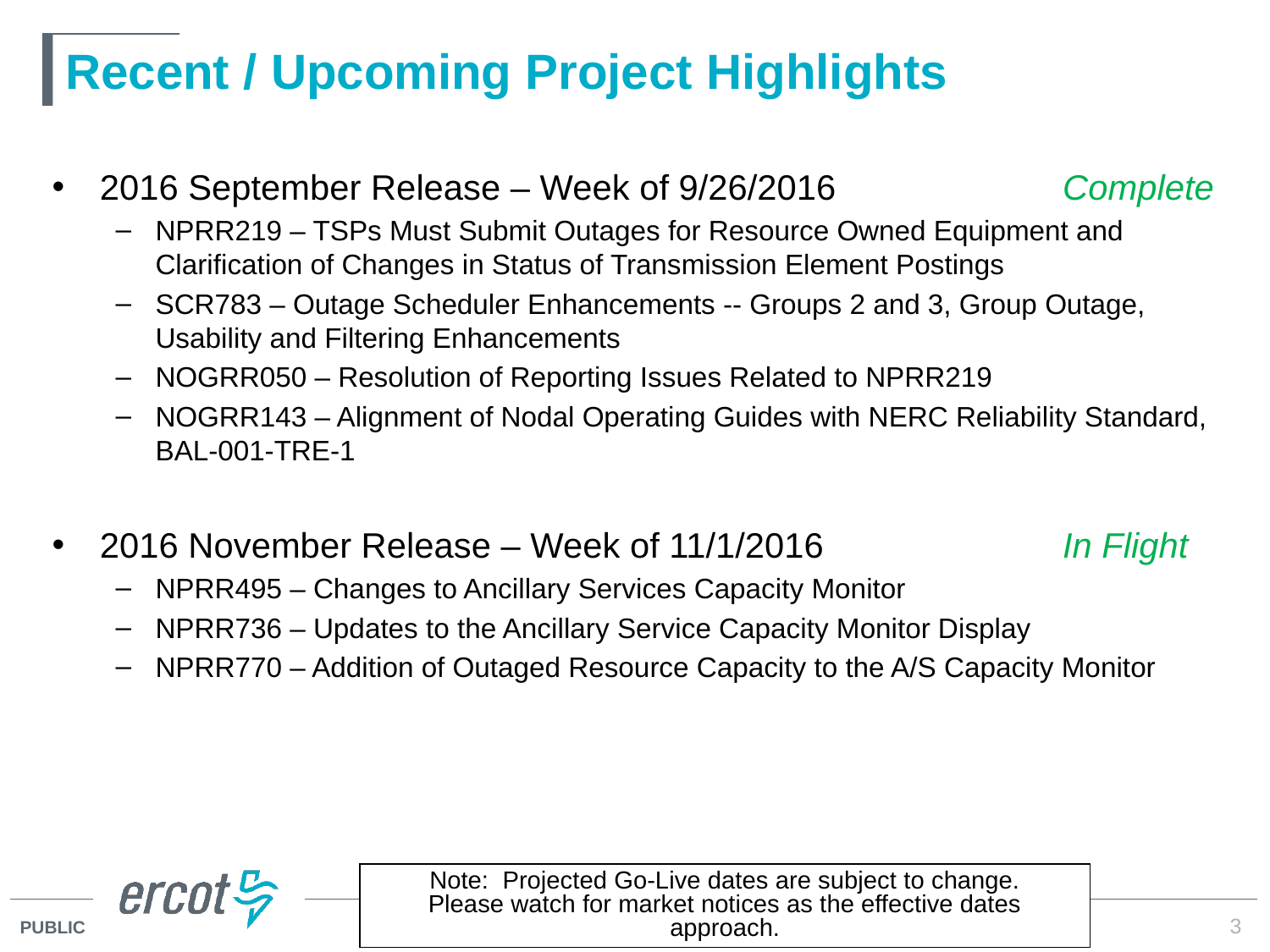

# Recent / Upcoming Project Highlights
2016 September Release – Week of 9/26/2016	 Complete
NPRR219 – TSPs Must Submit Outages for Resource Owned Equipment and Clarification of Changes in Status of Transmission Element Postings
SCR783 – Outage Scheduler Enhancements -- Groups 2 and 3, Group Outage, Usability and Filtering Enhancements
NOGRR050 – Resolution of Reporting Issues Related to NPRR219
NOGRR143 – Alignment of Nodal Operating Guides with NERC Reliability Standard, BAL-001-TRE-1

2016 November Release – Week of 11/1/2016	 In Flight
NPRR495 – Changes to Ancillary Services Capacity Monitor
NPRR736 – Updates to the Ancillary Service Capacity Monitor Display
NPRR770 – Addition of Outaged Resource Capacity to the A/S Capacity Monitor

Note:  Projected Go-Live dates are subject to change.
Please watch for market notices as the effective dates approach.
3